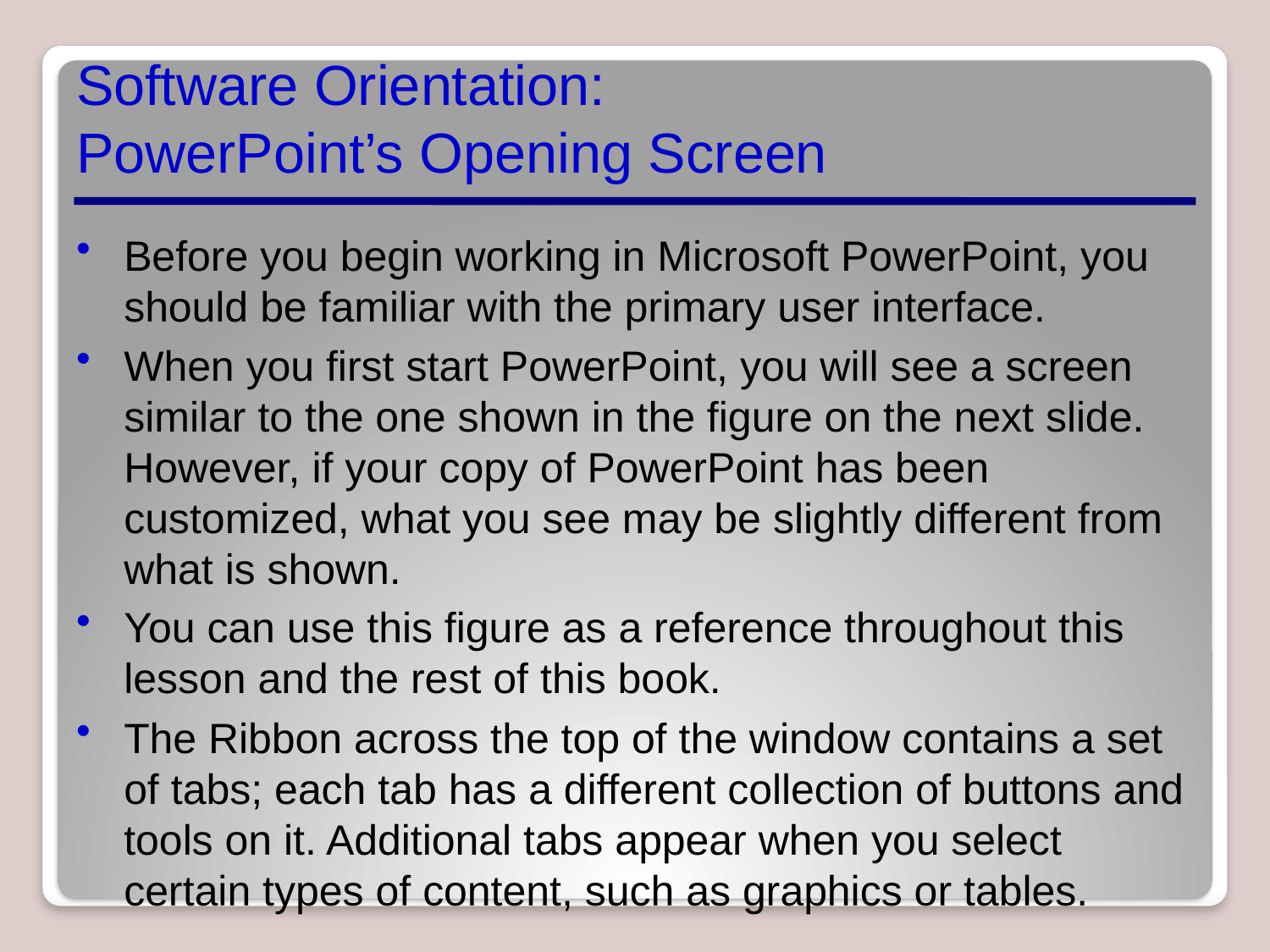

# Software Orientation: PowerPoint’s Opening Screen
Before you begin working in Microsoft PowerPoint, you should be familiar with the primary user interface.
When you first start PowerPoint, you will see a screen similar to the one shown in the figure on the next slide. However, if your copy of PowerPoint has been customized, what you see may be slightly different from what is shown.
You can use this figure as a reference throughout this lesson and the rest of this book.
The Ribbon across the top of the window contains a set of tabs; each tab has a different collection of buttons and tools on it. Additional tabs appear when you select certain types of content, such as graphics or tables.